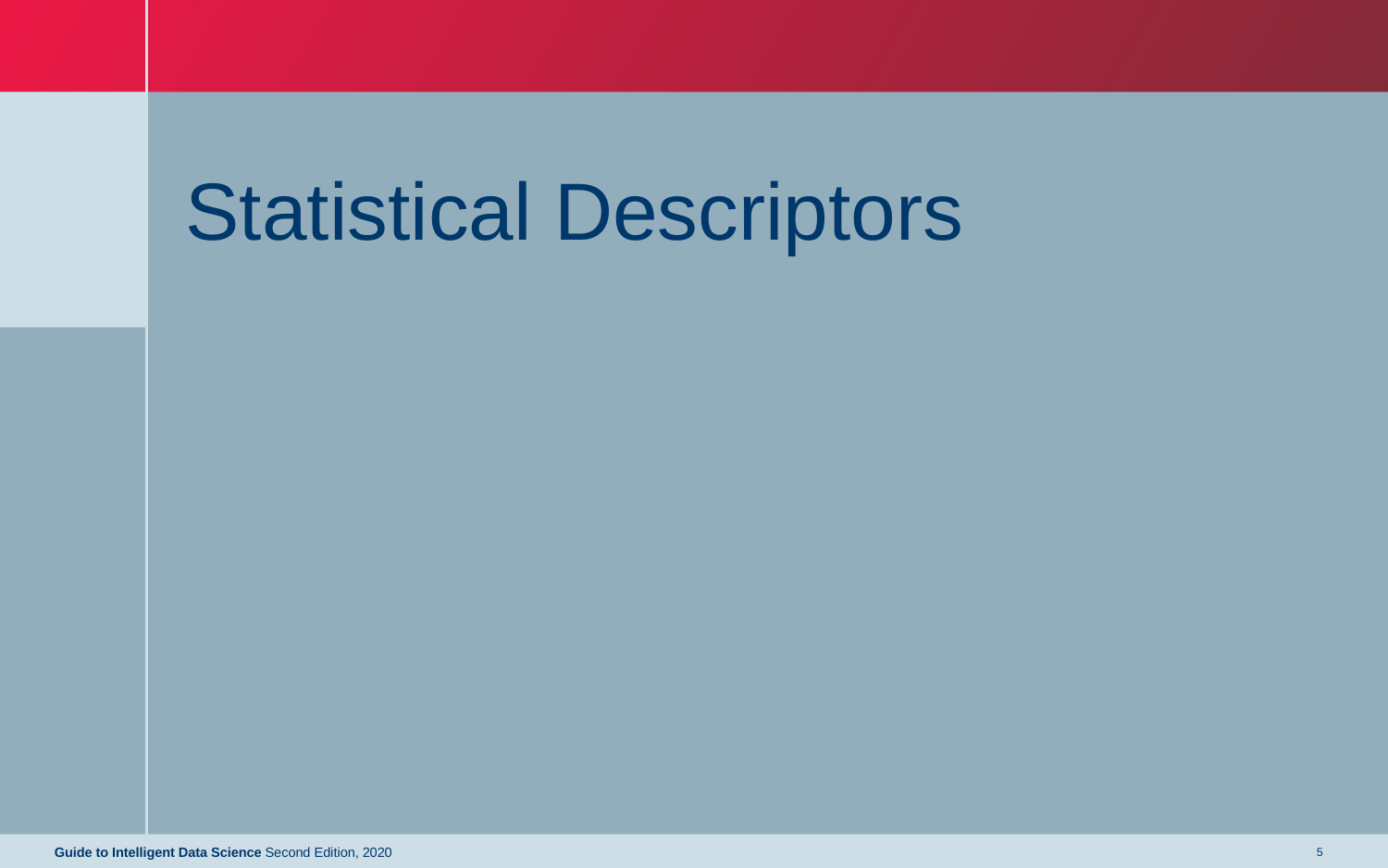

# Statistical Descriptors
Guide to Intelligent Data Science Second Edition, 2020
5